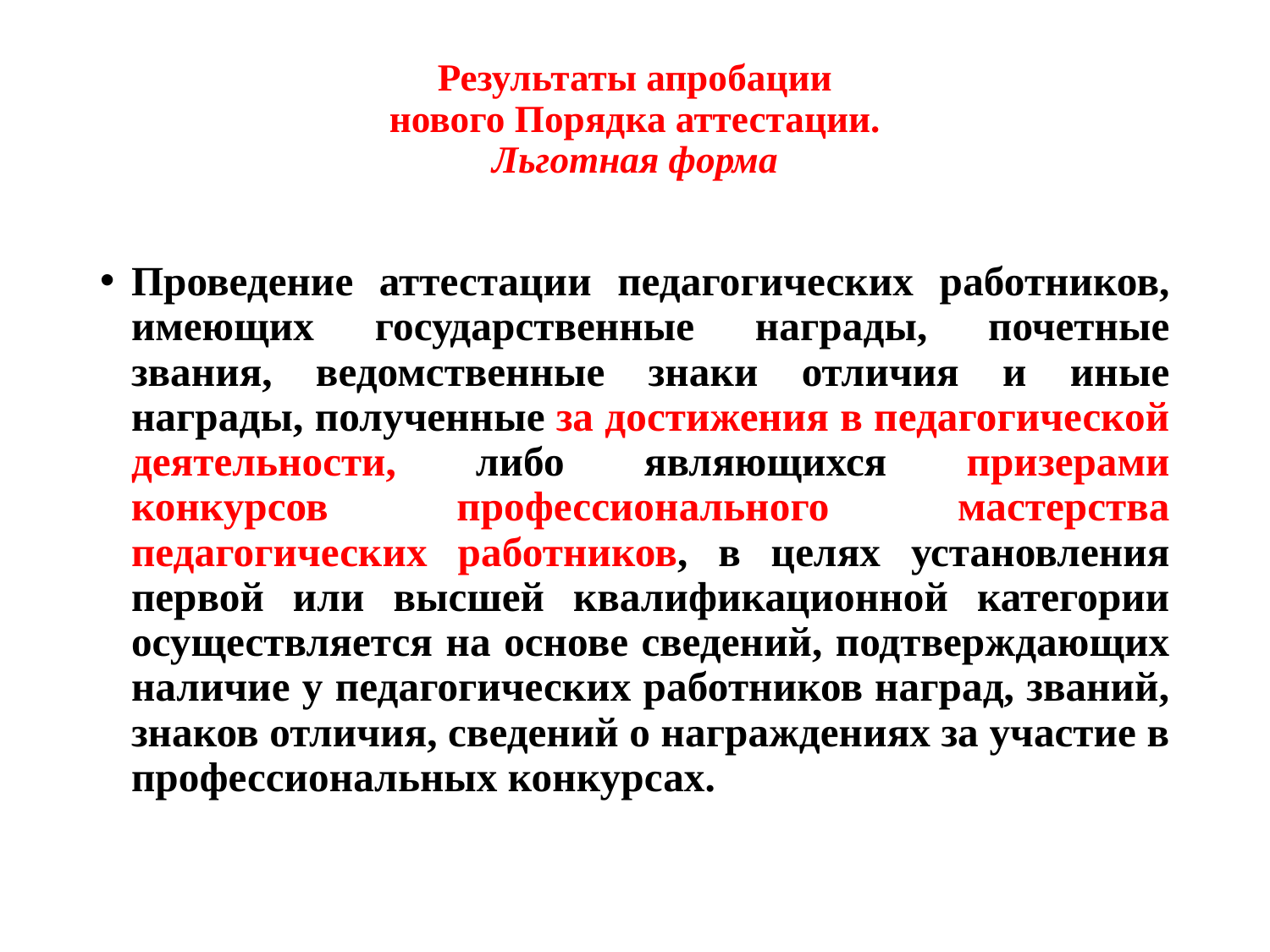

# Результаты апробации нового Порядка аттестации. Льготная форма
Проведение аттестации педагогических работников, имеющих государственные награды, почетные звания, ведомственные знаки отличия и иные награды, полученные за достижения в педагогической деятельности, либо являющихся призерами конкурсов профессионального мастерства педагогических работников, в целях установления первой или высшей квалификационной категории осуществляется на основе сведений, подтверждающих наличие у педагогических работников наград, званий, знаков отличия, сведений о награждениях за участие в профессиональных конкурсах.